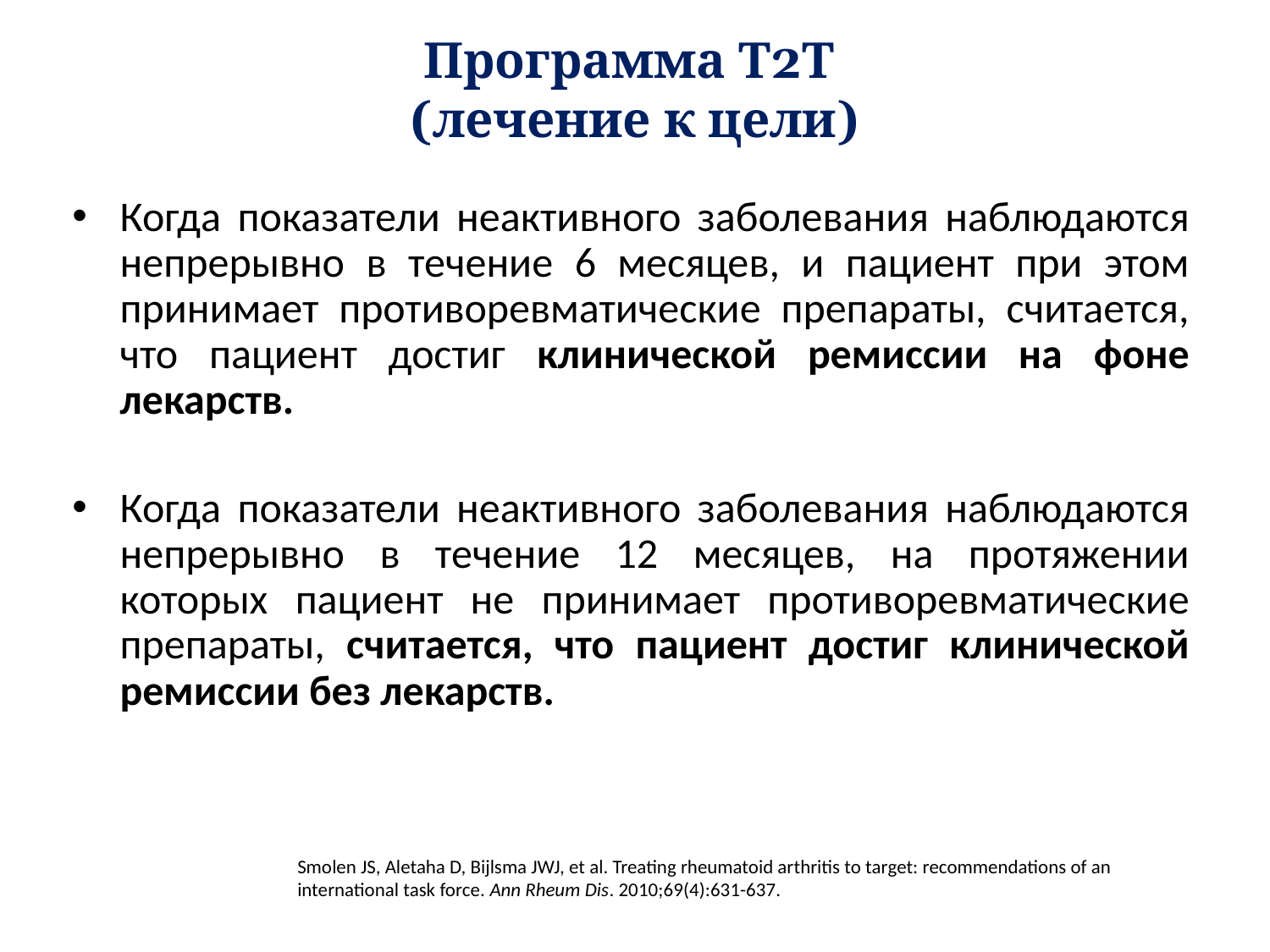

# Программа Т2Т (лечение к цели)
Когда показатели неактивного заболевания наблюдаются непрерывно в течение 6 месяцев, и пациент при этом принимает противоревматические препараты, считается, что пациент достиг клинической ремиссии на фоне лекарств.

Когда показатели неактивного заболевания наблюдаются непрерывно в течение 12 месяцев, на протяжении которых пациент не принимает противоревматические препараты, считается, что пациент достиг клинической ремиссии без лекарств.

Smolen JS, Aletaha D, Bijlsma JWJ, et al. Treating rheumatoid arthritis to target: recommendations of an international task force. Ann Rheum Dis. 2010;69(4):631-637.